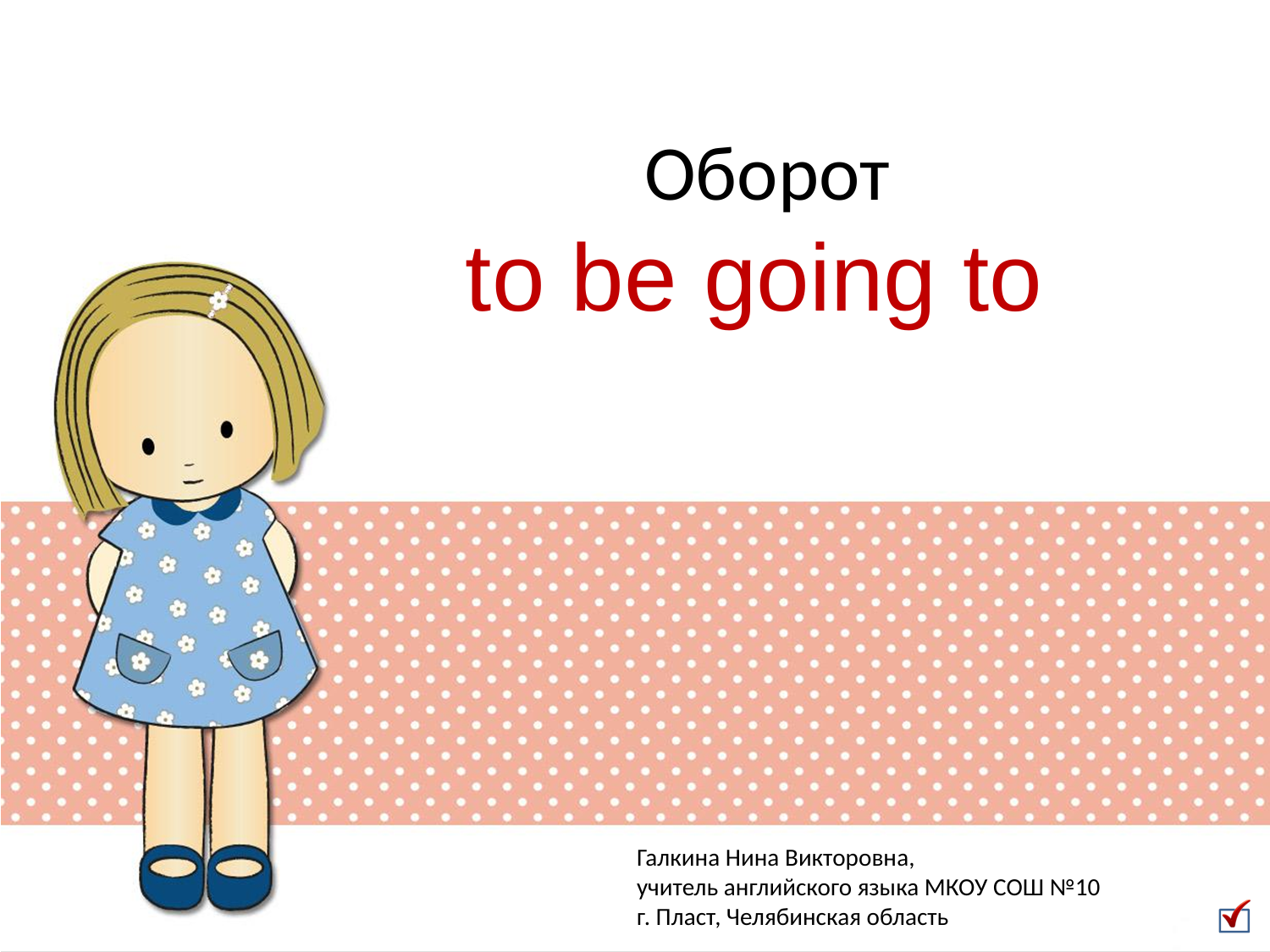

Оборот
to be going to
Галкина Нина Викторовна,
учитель английского языка МКОУ СОШ №10
г. Пласт, Челябинская область